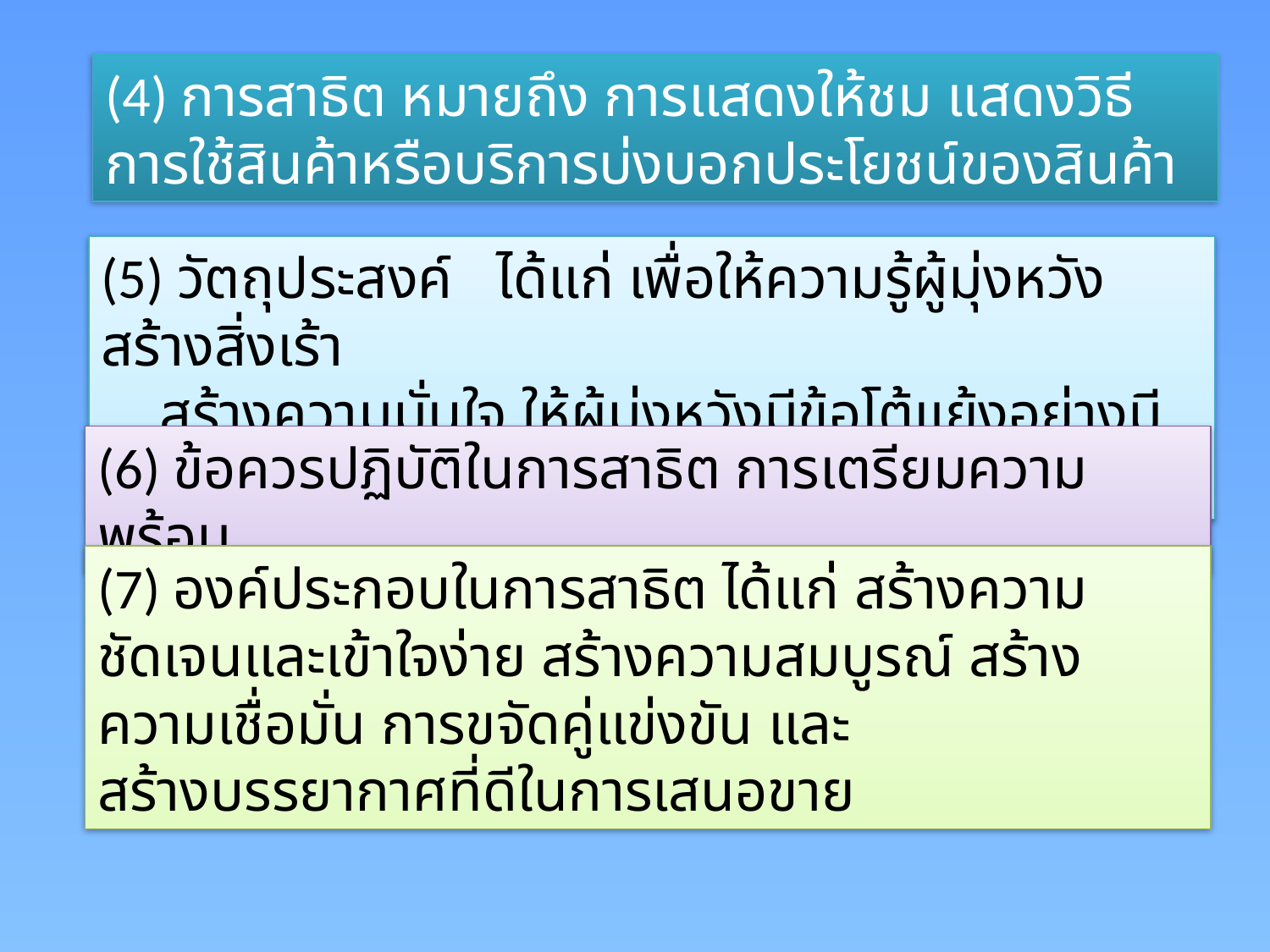

(4) การสาธิต หมายถึง การแสดงให้ชม แสดงวิธีการใช้สินค้าหรือบริการบ่งบอกประโยชน์ของสินค้า
(5) วัตถุประสงค์   ได้แก่ เพื่อให้ความรู้ผู้มุ่งหวัง สร้างสิ่งเร้า
    สร้างความมั่นใจ ให้ผู้มุ่งหวังมีข้อโต้แย้งอย่างมีเหตุผล
(6) ข้อควรปฏิบัติในการสาธิต การเตรียมความพร้อม
(7) องค์ประกอบในการสาธิต ได้แก่ สร้างความชัดเจนและเข้าใจง่าย สร้างความสมบูรณ์ สร้างความเชื่อมั่น การขจัดคู่แข่งขัน และ                        สร้างบรรยากาศที่ดีในการเสนอขาย